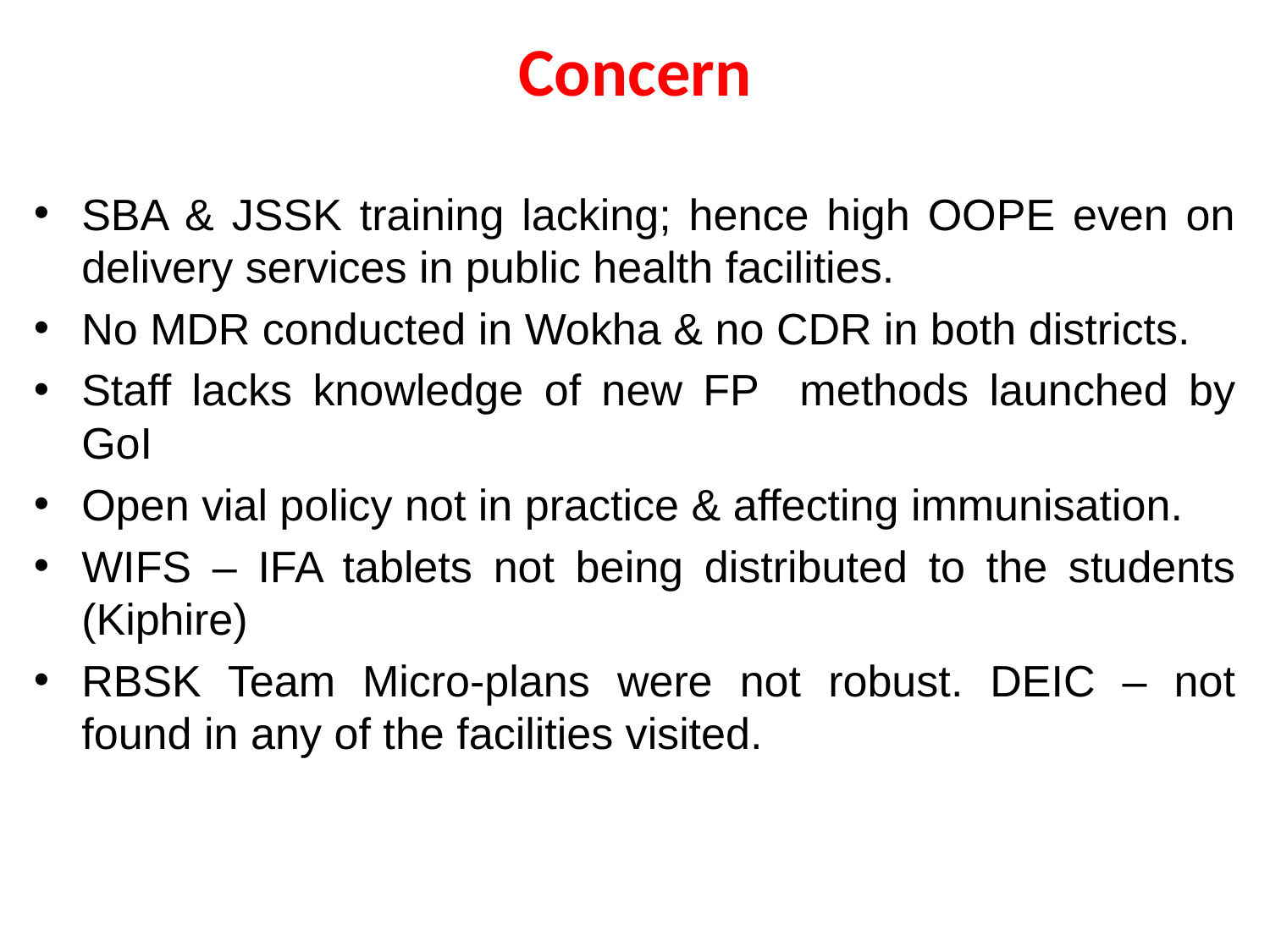

# Concern
SBA & JSSK training lacking; hence high OOPE even on delivery services in public health facilities.
No MDR conducted in Wokha & no CDR in both districts.
Staff lacks knowledge of new FP  methods launched by GoI
Open vial policy not in practice & affecting immunisation.
WIFS – IFA tablets not being distributed to the students (Kiphire)
RBSK Team Micro-plans were not robust. DEIC – not found in any of the facilities visited.